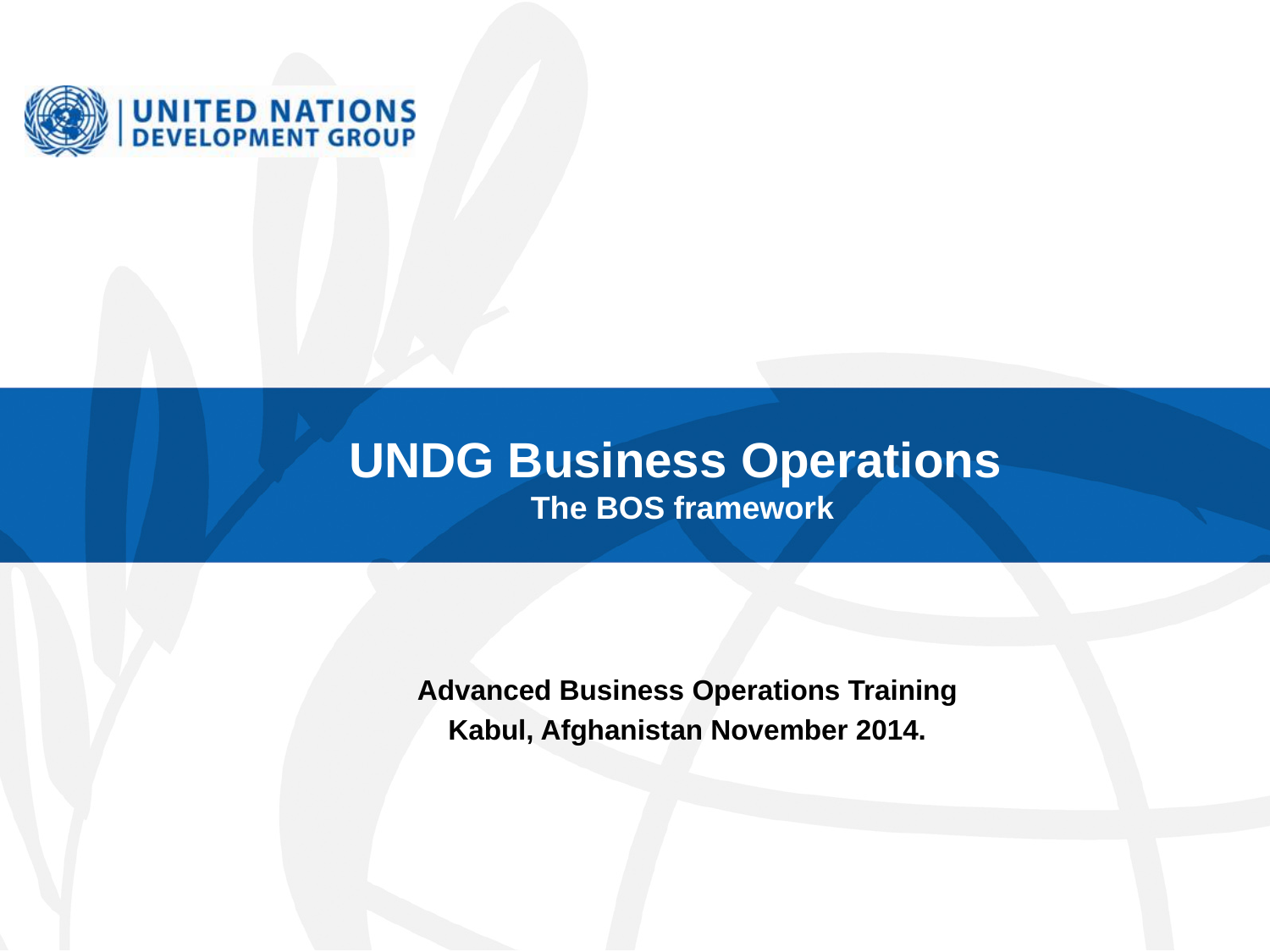

# UNDG Business Operations The BOS framework

Advanced Business Operations Training
Kabul, Afghanistan November 2014.